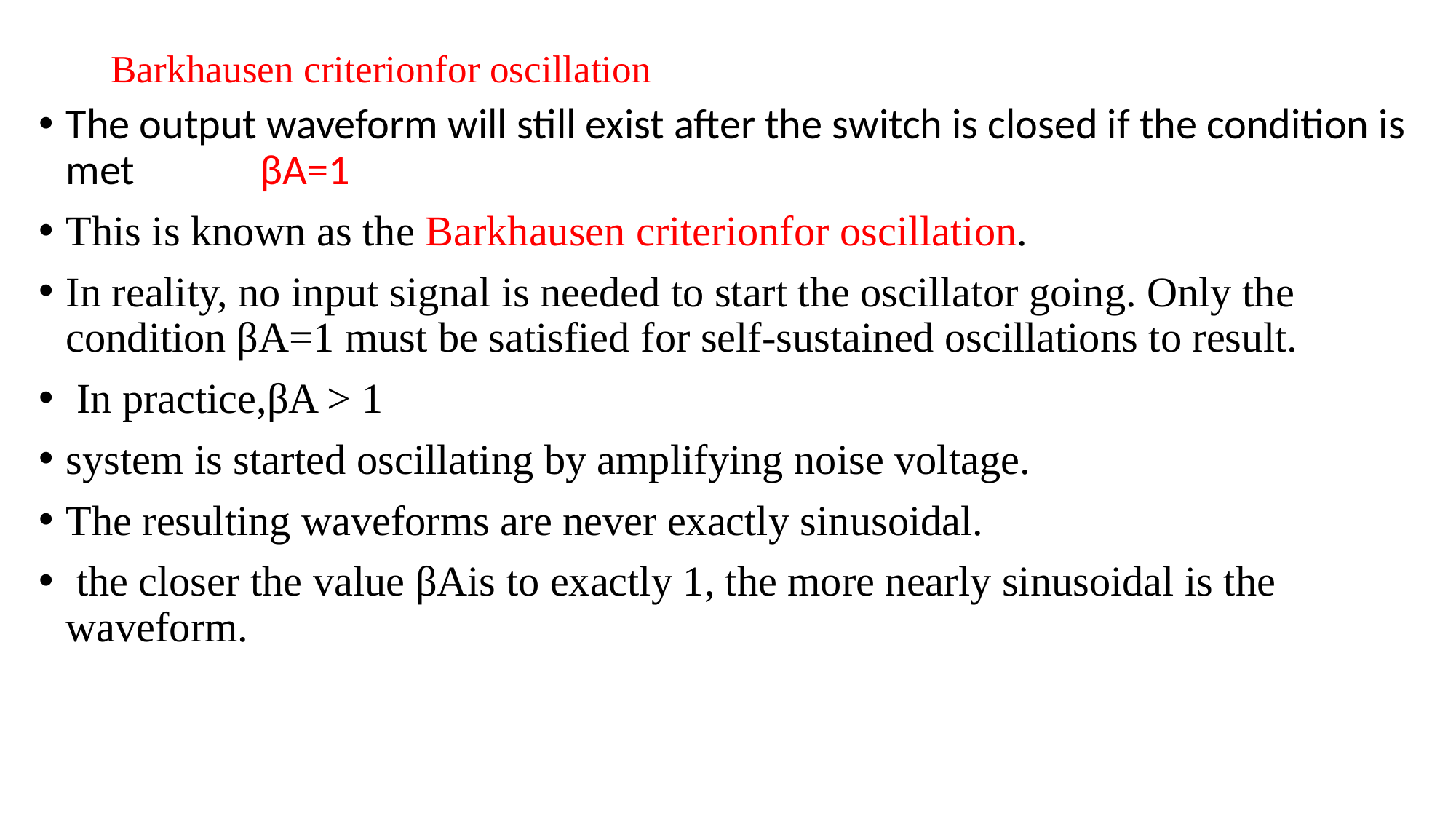

# Barkhausen criterionfor oscillation
The output waveform will still exist after the switch is closed if the condition is met             βA=1
This is known as the Barkhausen criterionfor oscillation.
In reality, no input signal is needed to start the oscillator going. Only the condition βA=1 must be satisfied for self-sustained oscillations to result.
 In practice,βA > 1
system is started oscillating by amplifying noise voltage.
The resulting waveforms are never exactly sinusoidal.
 the closer the value βAis to exactly 1, the more nearly sinusoidal is the waveform.